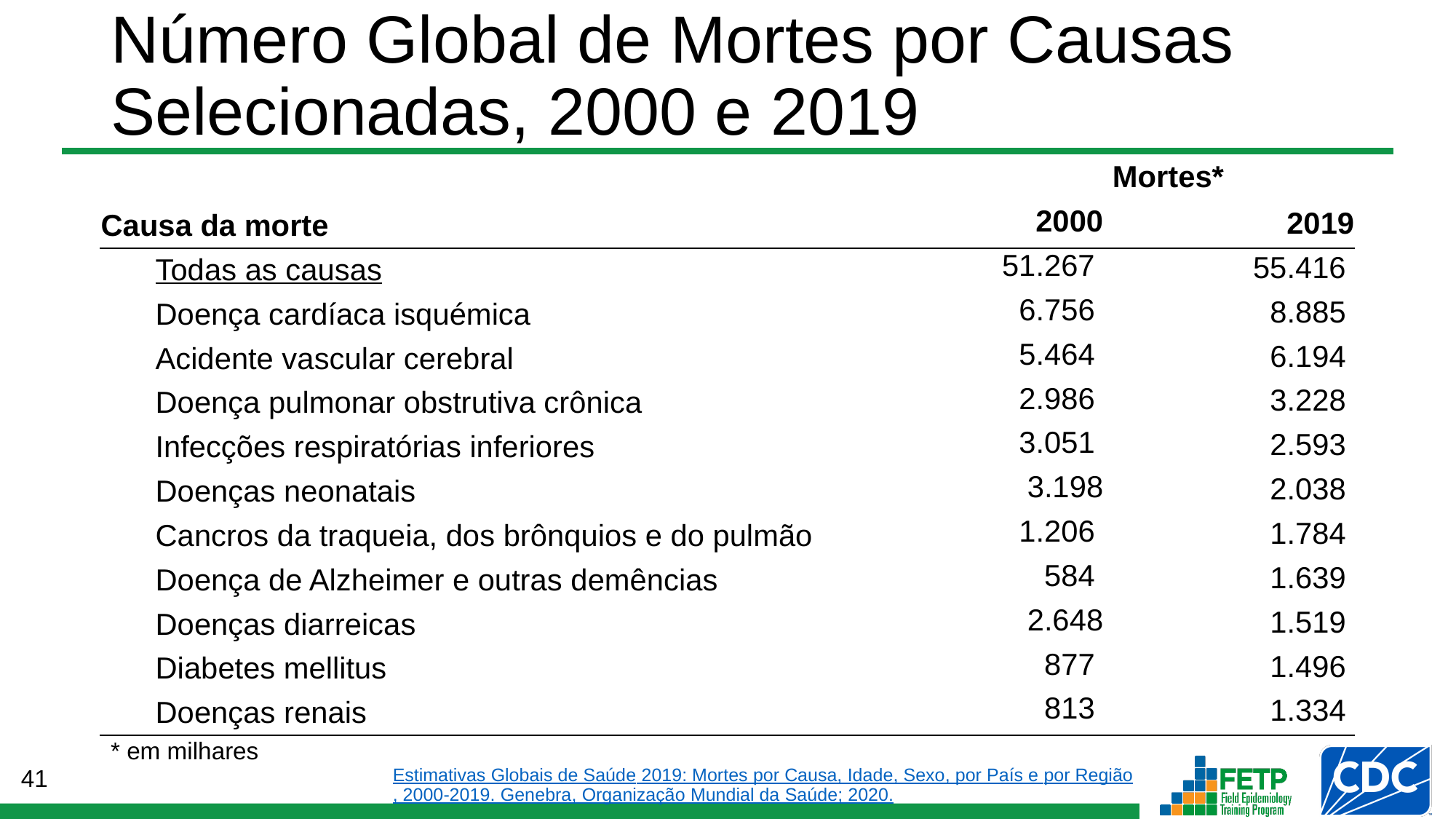

# Número Global de Mortes por Causas Selecionadas, 2000 e 2019
|  | Mortes\* |  |
| --- | --- | --- |
| Causa da morte | 2000 | 2019 |
| Todas as causas | 51.267 | 55.416 |
| Doença cardíaca isquémica | 6.756 | 8.885 |
| Acidente vascular cerebral | 5.464 | 6.194 |
| Doença pulmonar obstrutiva crônica | 2.986 | 3.228 |
| Infecções respiratórias inferiores | 3.051 | 2.593 |
| Doenças neonatais | 3.198 | 2.038 |
| Cancros da traqueia, dos brônquios e do pulmão | 1.206 | 1.784 |
| Doença de Alzheimer e outras demências | 584 | 1.639 |
| Doenças diarreicas | 2.648 | 1.519 |
| Diabetes mellitus | 877 | 1.496 |
| Doenças renais | 813 | 1.334 |
* em milhares
Estimativas Globais de Saúde 2019: Mortes por Causa, Idade, Sexo, por País e por Região, 2000-2019. Genebra, Organização Mundial da Saúde; 2020.